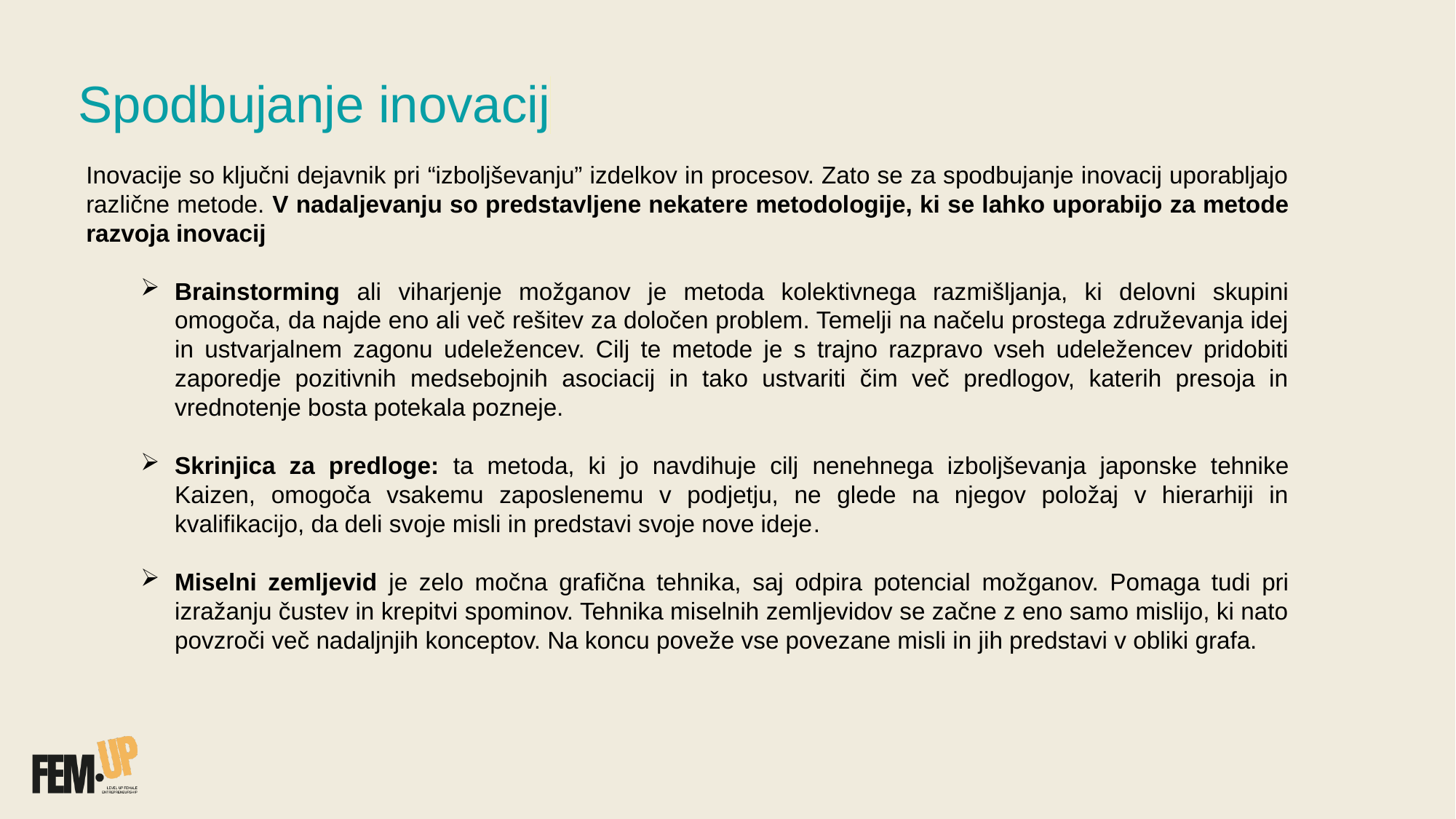

Spodbujanje inovacij​
Inovacije so ključni dejavnik pri “izboljševanju” izdelkov in procesov. Zato se za spodbujanje inovacij uporabljajo različne metode. V nadaljevanju so predstavljene nekatere metodologije, ki se lahko uporabijo za metode razvoja inovacij

Brainstorming ali viharjenje možganov je metoda kolektivnega razmišljanja, ki delovni skupini omogoča, da najde eno ali več rešitev za določen problem. Temelji na načelu prostega združevanja idej in ustvarjalnem zagonu udeležencev. Cilj te metode je s trajno razpravo vseh udeležencev pridobiti zaporedje pozitivnih medsebojnih asociacij in tako ustvariti čim več predlogov, katerih presoja in vrednotenje bosta potekala pozneje.​

Skrinjica za predloge: ta metoda, ki jo navdihuje cilj nenehnega izboljševanja japonske tehnike Kaizen, omogoča vsakemu zaposlenemu v podjetju, ne glede na njegov položaj v hierarhiji in kvalifikacijo, da deli svoje misli in predstavi svoje nove ideje​.

Miselni zemljevid je zelo močna grafična tehnika, saj odpira potencial možganov. Pomaga tudi pri izražanju čustev in krepitvi spominov. Tehnika miselnih zemljevidov se začne z eno samo mislijo, ki nato povzroči več nadaljnjih konceptov. Na koncu poveže vse povezane misli in jih predstavi v obliki grafa.​
​